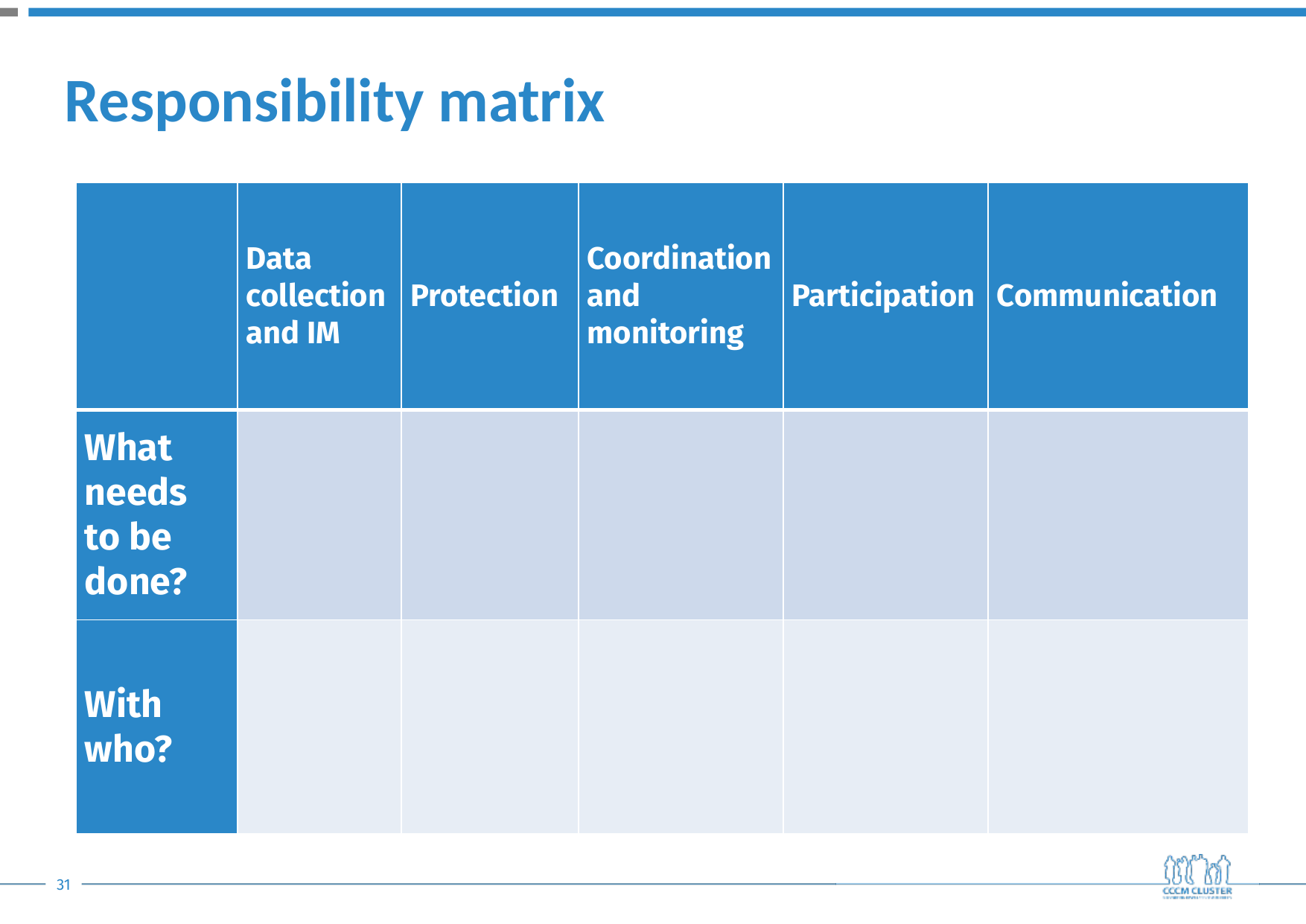

# Responsibility matrix
|  | Data collection and IM | Protection | Coordination and monitoring | Participation | Communication |
| --- | --- | --- | --- | --- | --- |
| What needs to be done? |  |  |  |  |  |
| With who? |  |  |  |  |  |